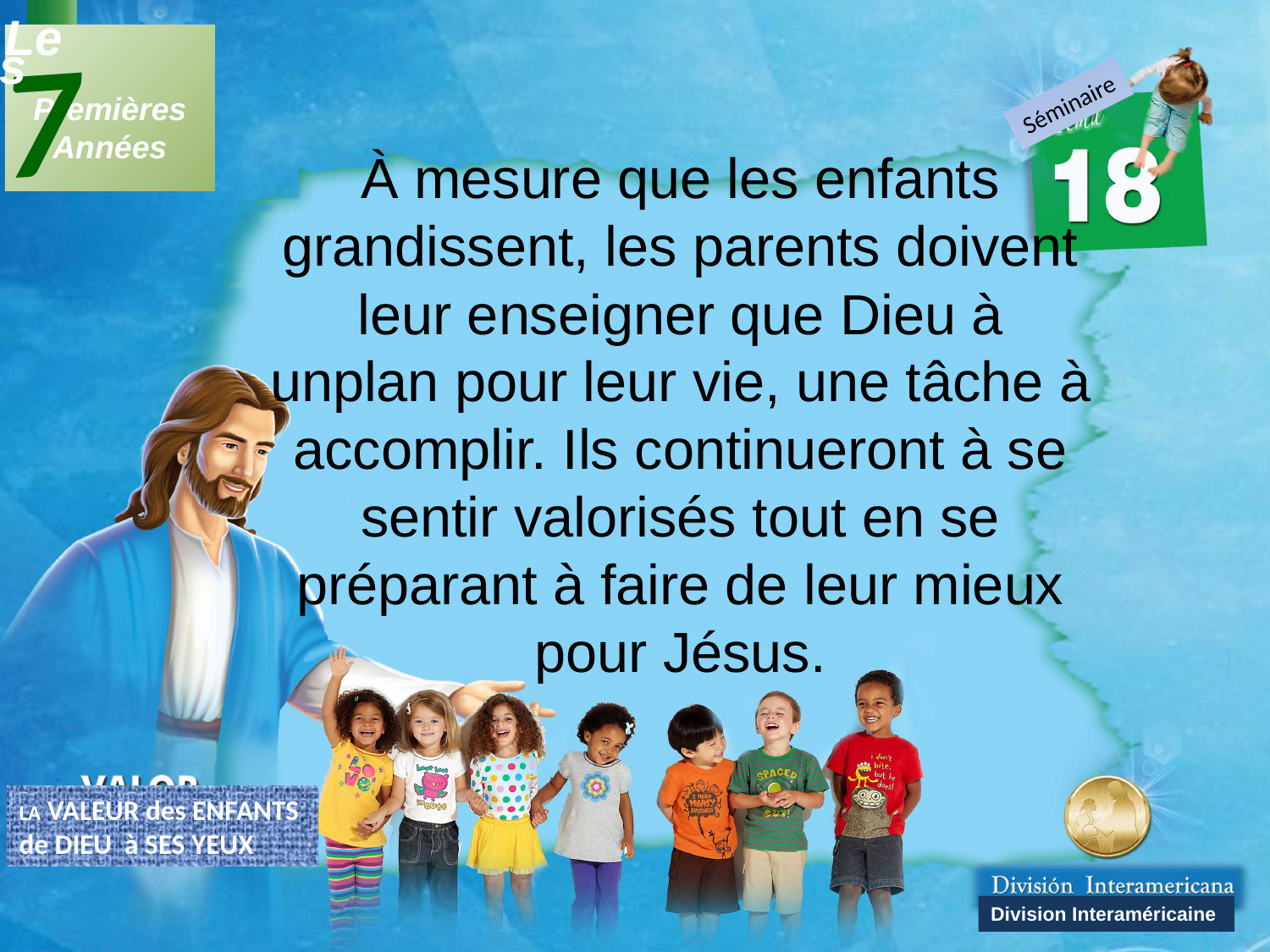

7
Les
         Premières
Années
Séminaire
À mesure que les enfants grandissent, les parents doivent leur enseigner que Dieu à unplan pour leur vie, une tâche à accomplir. Ils continueront à se sentir valorisés tout en se préparant à faire de leur mieux pour Jésus.
LA VALEUR des ENFANTS
de DIEU  à SES YEUX
Division Interaméricaine